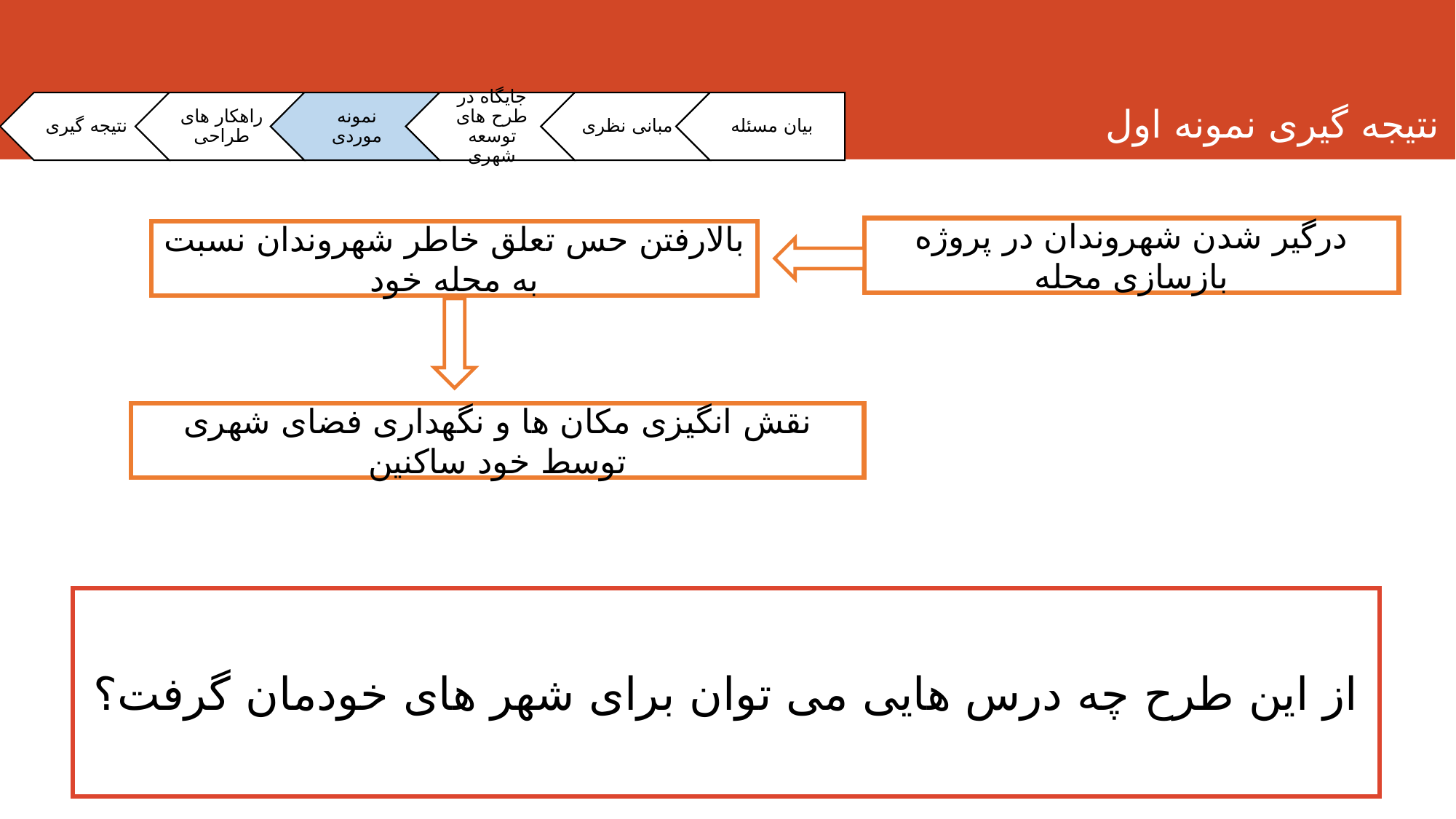

بیان مسئله
مبانی نظری
جایگاه در طرح های توسعه شهری
نمونه موردی
راهکار های طراحی
نتیجه گیری
نتیجه گیری نمونه اول
درگیر شدن شهروندان در پروژه بازسازی محله
بالارفتن حس تعلق خاطر شهروندان نسبت به محله خود

نقش انگیزی مکان ها و نگهداری فضای شهری توسط خود ساکنین
از این طرح چه درس هایی می توان برای شهر های خودمان گرفت؟